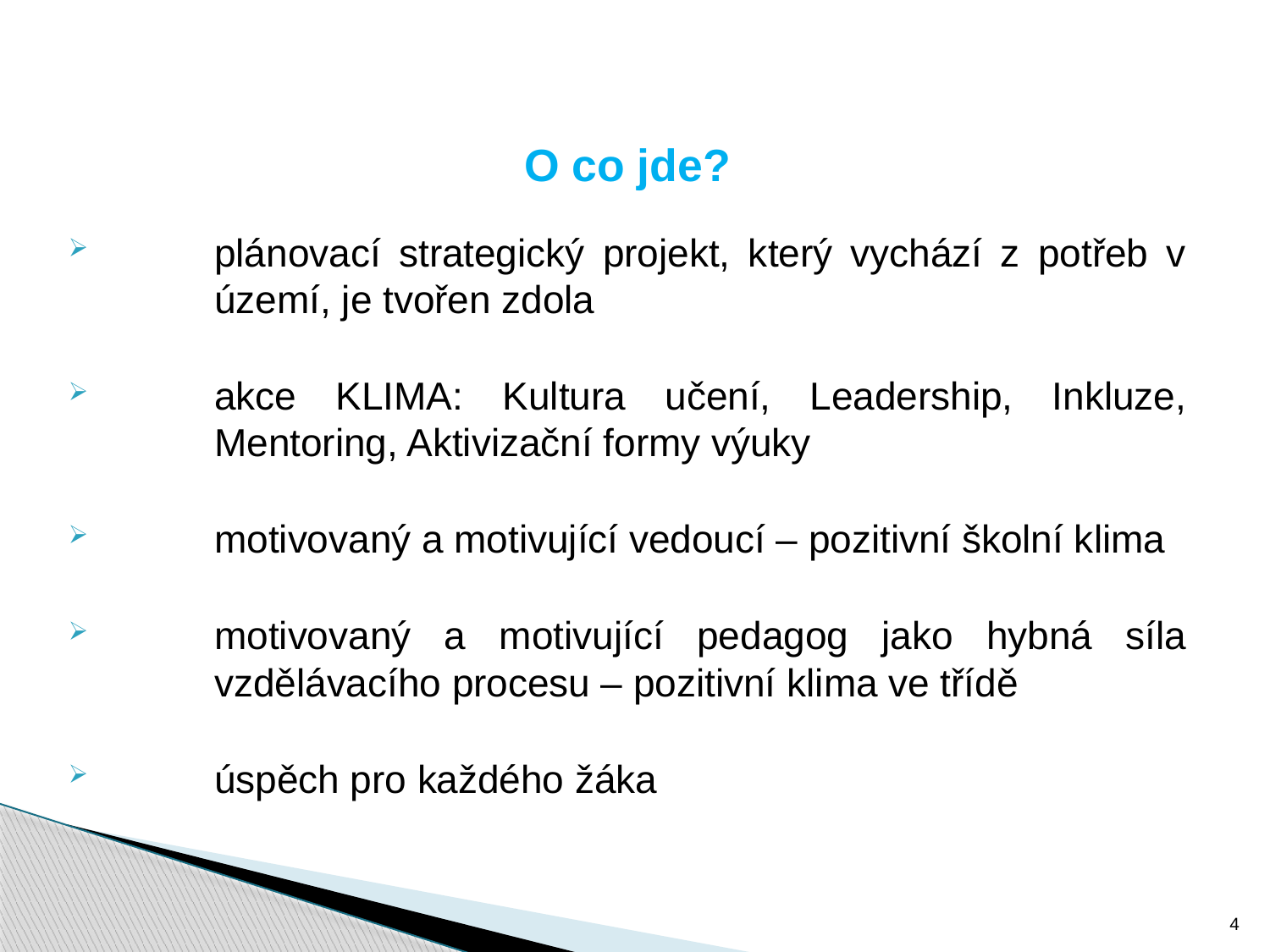

O co jde?

plánovací strategický projekt, který vychází z potřeb v území, je tvořen zdola

akce KLIMA: Kultura učení, Leadership, Inkluze, Mentoring, Aktivizační formy výuky

motivovaný a motivující vedoucí – pozitivní školní klima

motivovaný a motivující pedagog jako hybná síla vzdělávacího procesu – pozitivní klima ve třídě

úspěch pro každého žáka

4